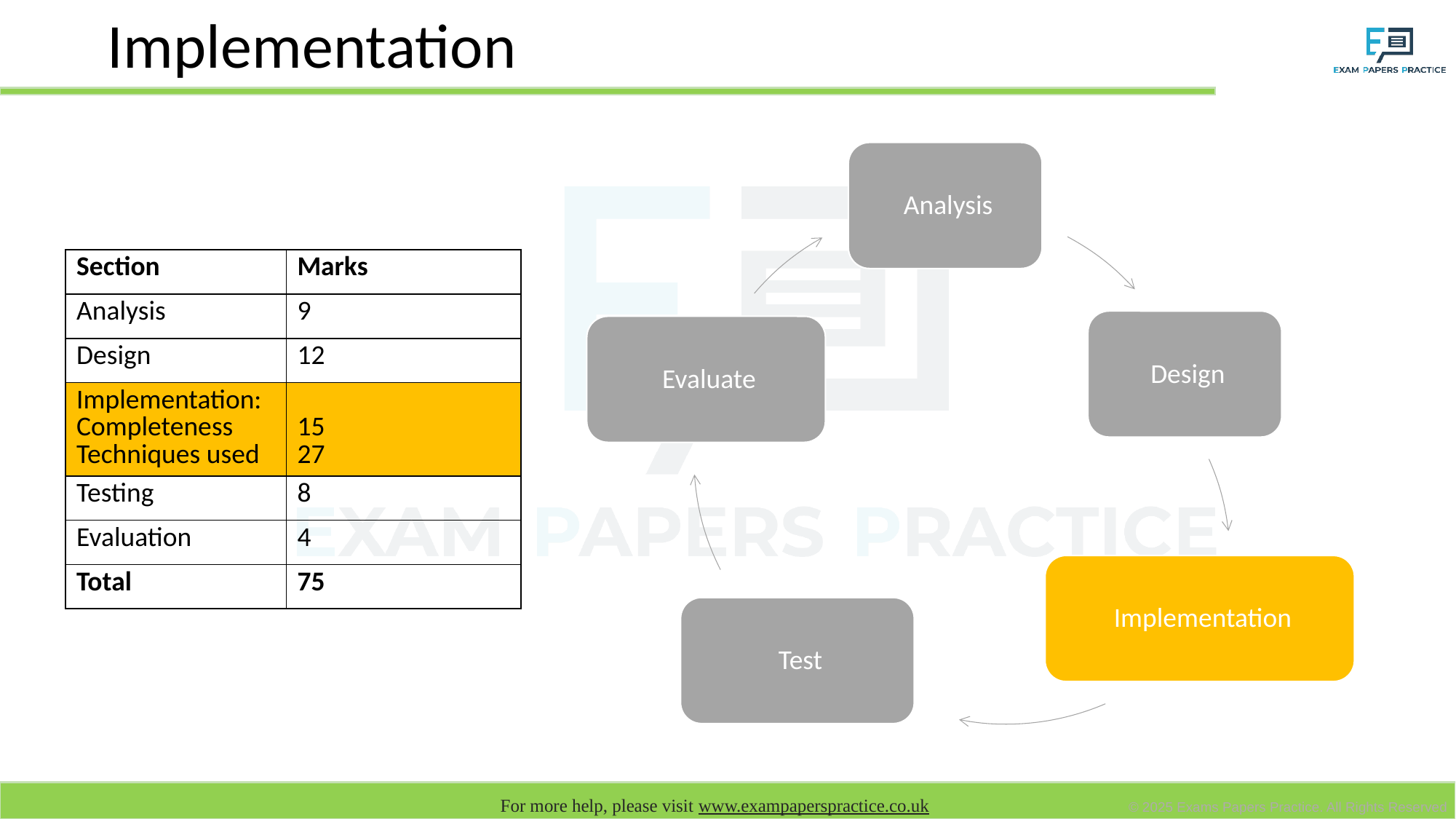

# Implementation
Analysis
Design
Implementation
Test
Evaluate
| Section | Marks |
| --- | --- |
| Analysis | 9 |
| Design | 12 |
| Implementation: Completeness Techniques used | 15 27 |
| Testing | 8 |
| Evaluation | 4 |
| Total | 75 |